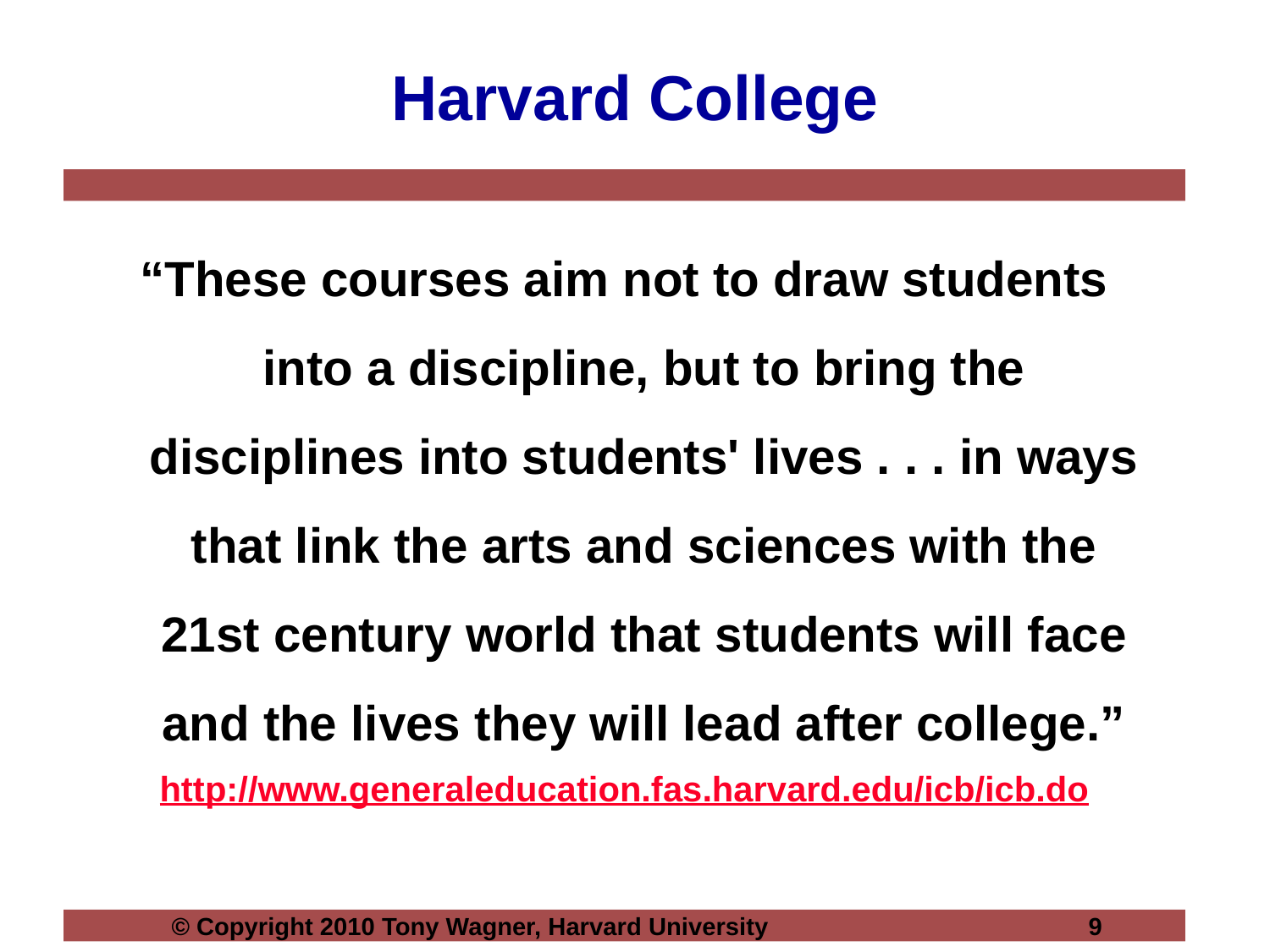

# Harvard College
“These courses aim not to draw students into a discipline, but to bring the disciplines into students' lives . . . in ways that link the arts and sciences with the 21st century world that students will face and the lives they will lead after college.”
http://www.generaleducation.fas.harvard.edu/icb/icb.do